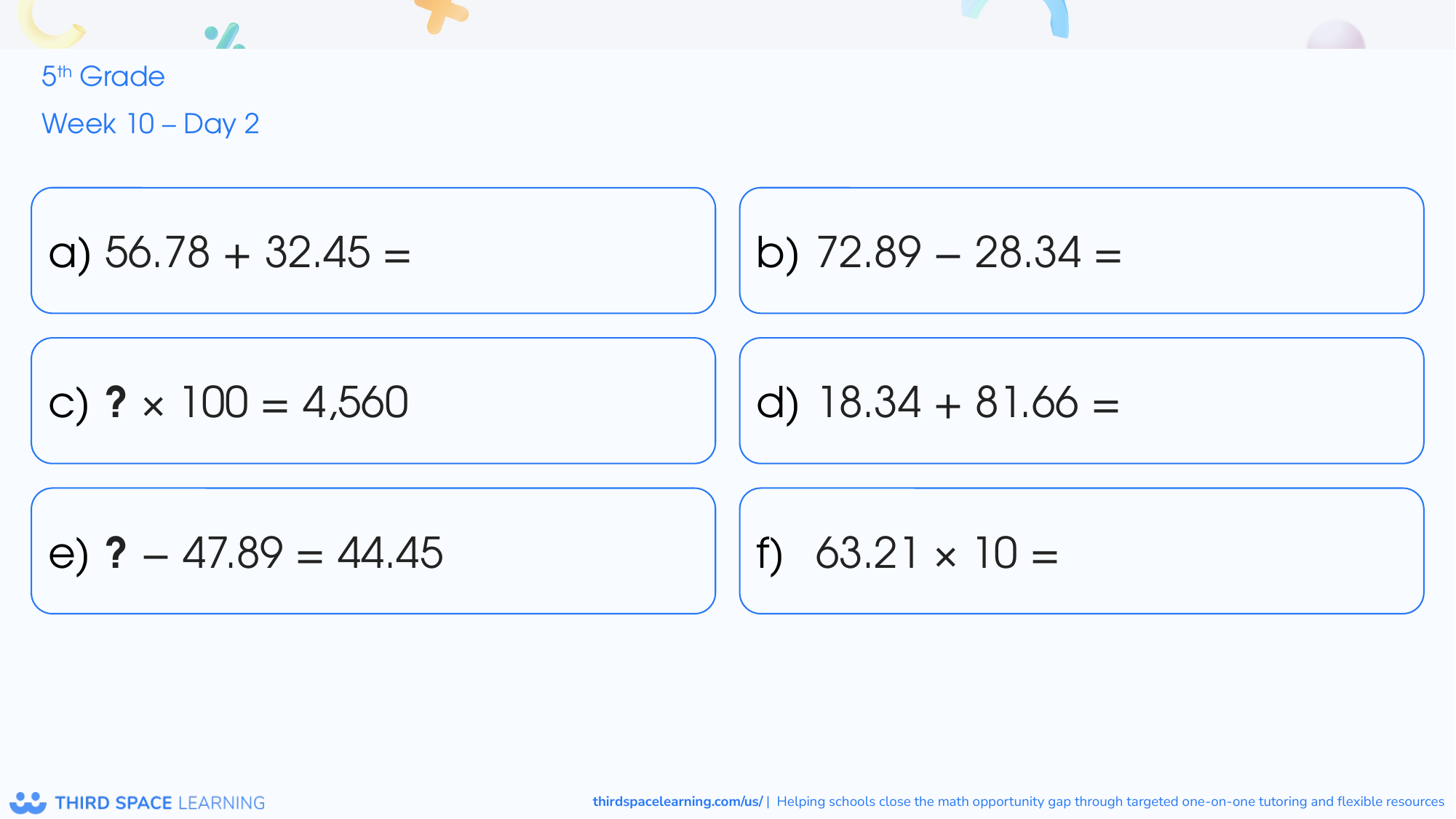

5th Grade
Week 10 – Day 2
56.78 + 32.45 =
72.89 − 28.34 =
? × 100 = 4,560
18.34 + 81.66 =
? − 47.89 = 44.45
63.21 × 10 =